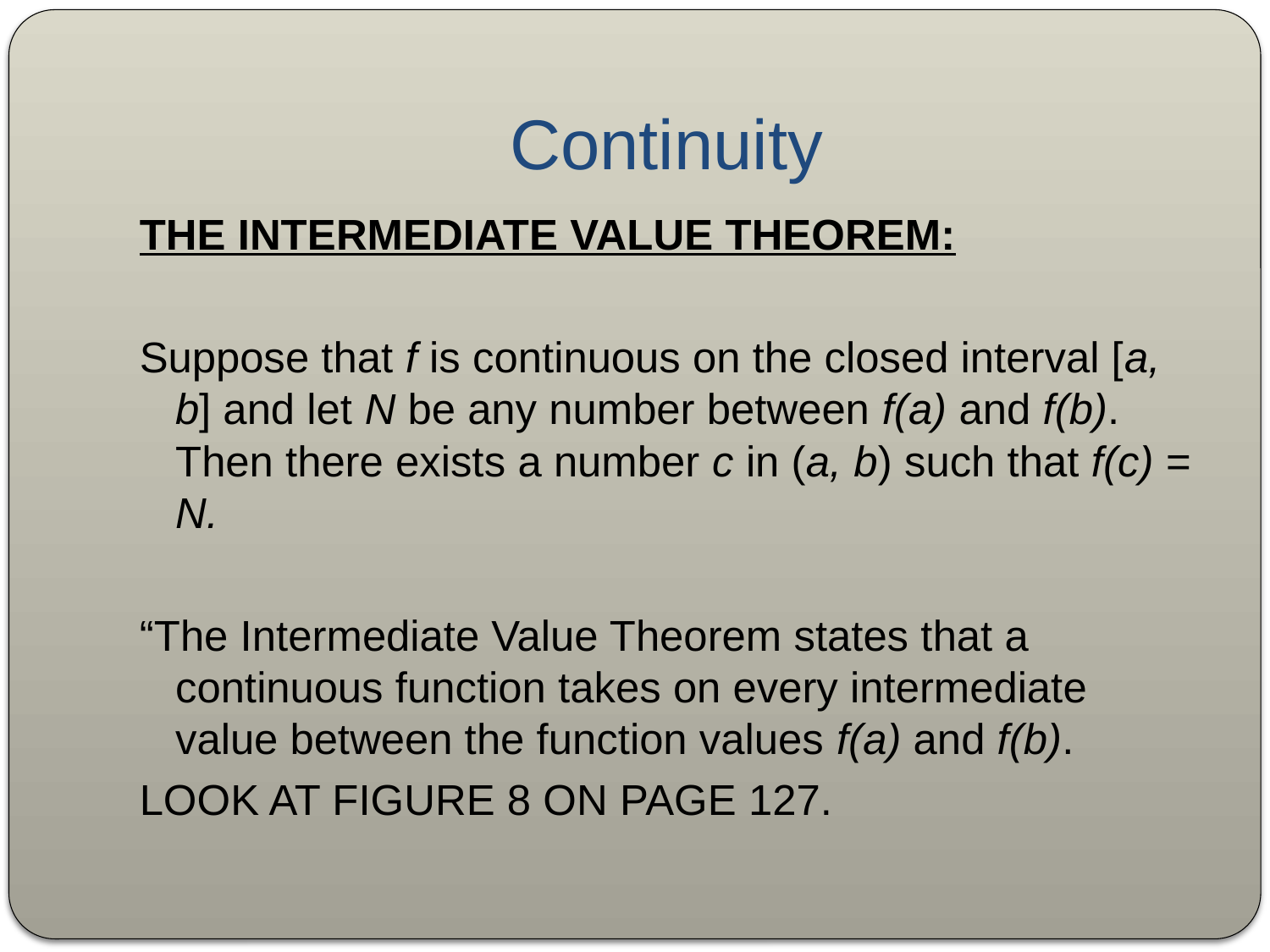

# Continuity
THE INTERMEDIATE VALUE THEOREM:

Suppose that f is continuous on the closed interval [a, b] and let N be any number between f(a) and f(b).  Then there exists a number c in (a, b) such that f(c) = N.

“The Intermediate Value Theorem states that a continuous function takes on every intermediate value between the function values f(a) and f(b).
LOOK AT FIGURE 8 ON PAGE 127.